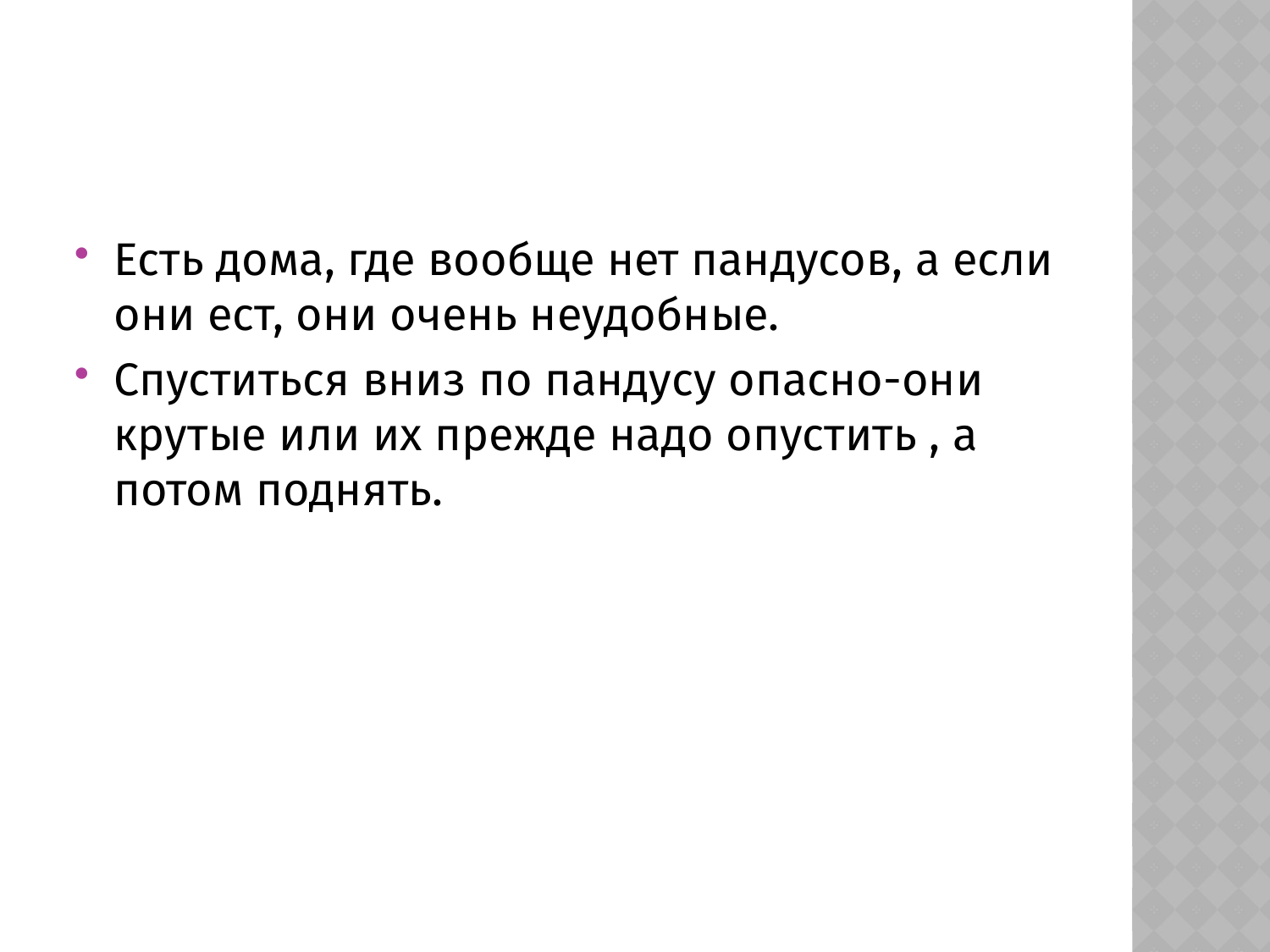

#
Есть дома, где вообще нет пандусов, а если они ест, они очень неудобные.
Спуститься вниз по пандусу опасно-они крутые или их прежде надо опустить , а потом поднять.